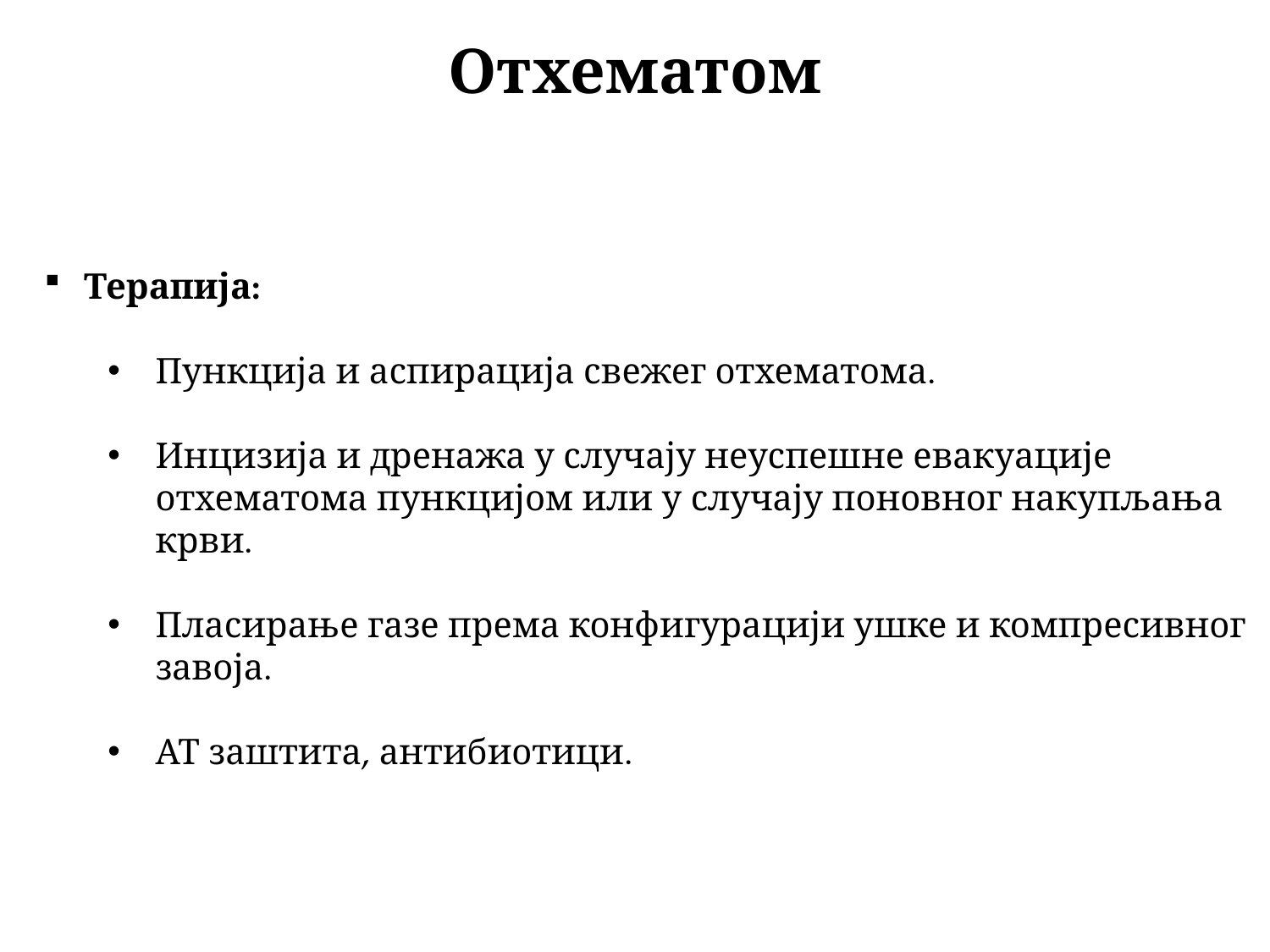

Отхематом

Терапија:

Пункција и аспирација свежег отхематома.

Инцизија и дренажа у случају неуспешне евакуације отхематома пункцијом или у случају поновног накупљања крви.

Пласирање газе према конфигурацији ушке и компресивног завоја.

АТ заштита, антибиотици.